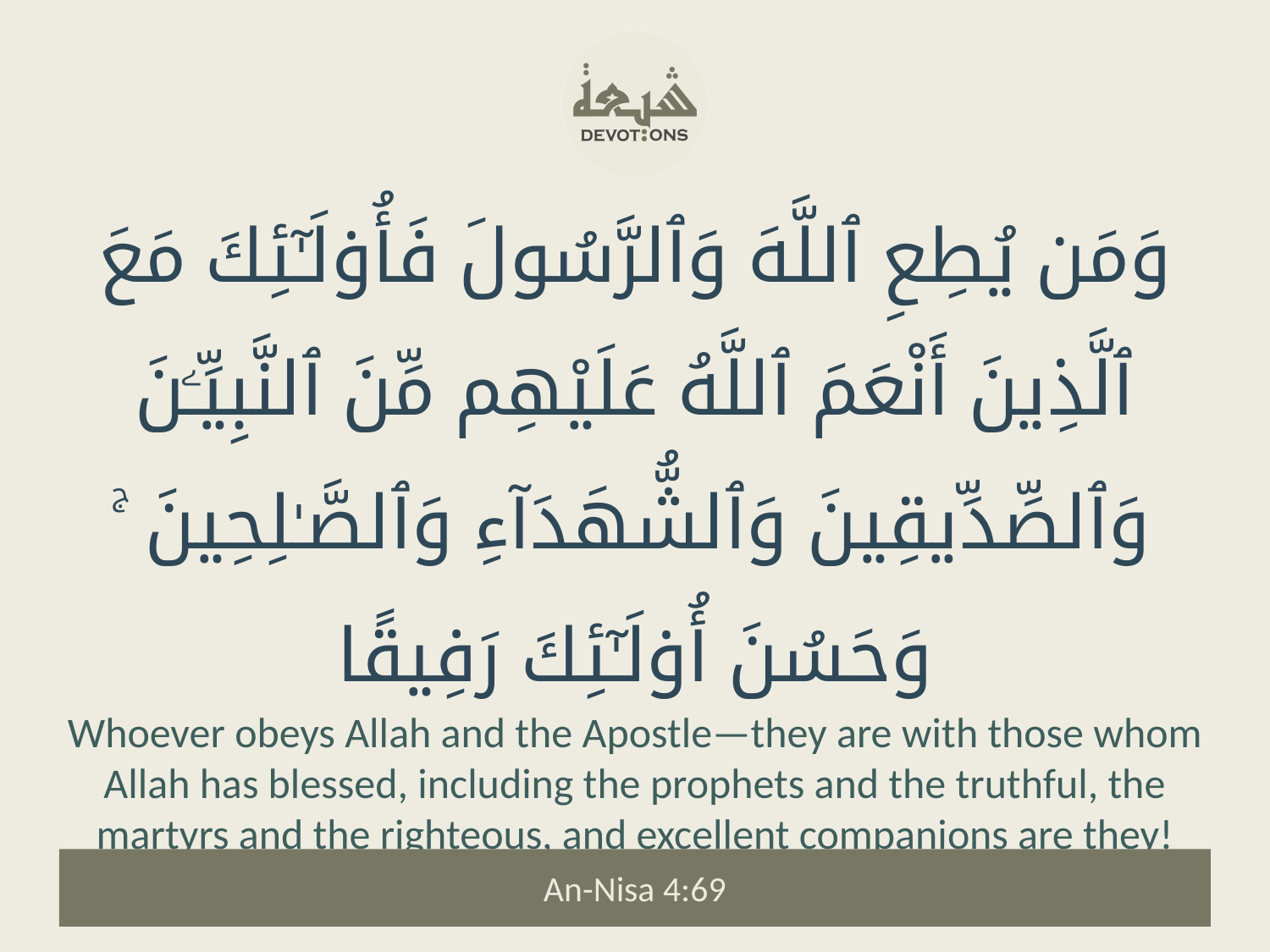

وَمَن يُطِعِ ٱللَّهَ وَٱلرَّسُولَ فَأُو۟لَـٰٓئِكَ مَعَ ٱلَّذِينَ أَنْعَمَ ٱللَّهُ عَلَيْهِم مِّنَ ٱلنَّبِيِّـۧنَ وَٱلصِّدِّيقِينَ وَٱلشُّهَدَآءِ وَٱلصَّـٰلِحِينَ ۚ وَحَسُنَ أُو۟لَـٰٓئِكَ رَفِيقًا
Whoever obeys Allah and the Apostle—they are with those whom Allah has blessed, including the prophets and the truthful, the martyrs and the righteous, and excellent companions are they!
An-Nisa 4:69